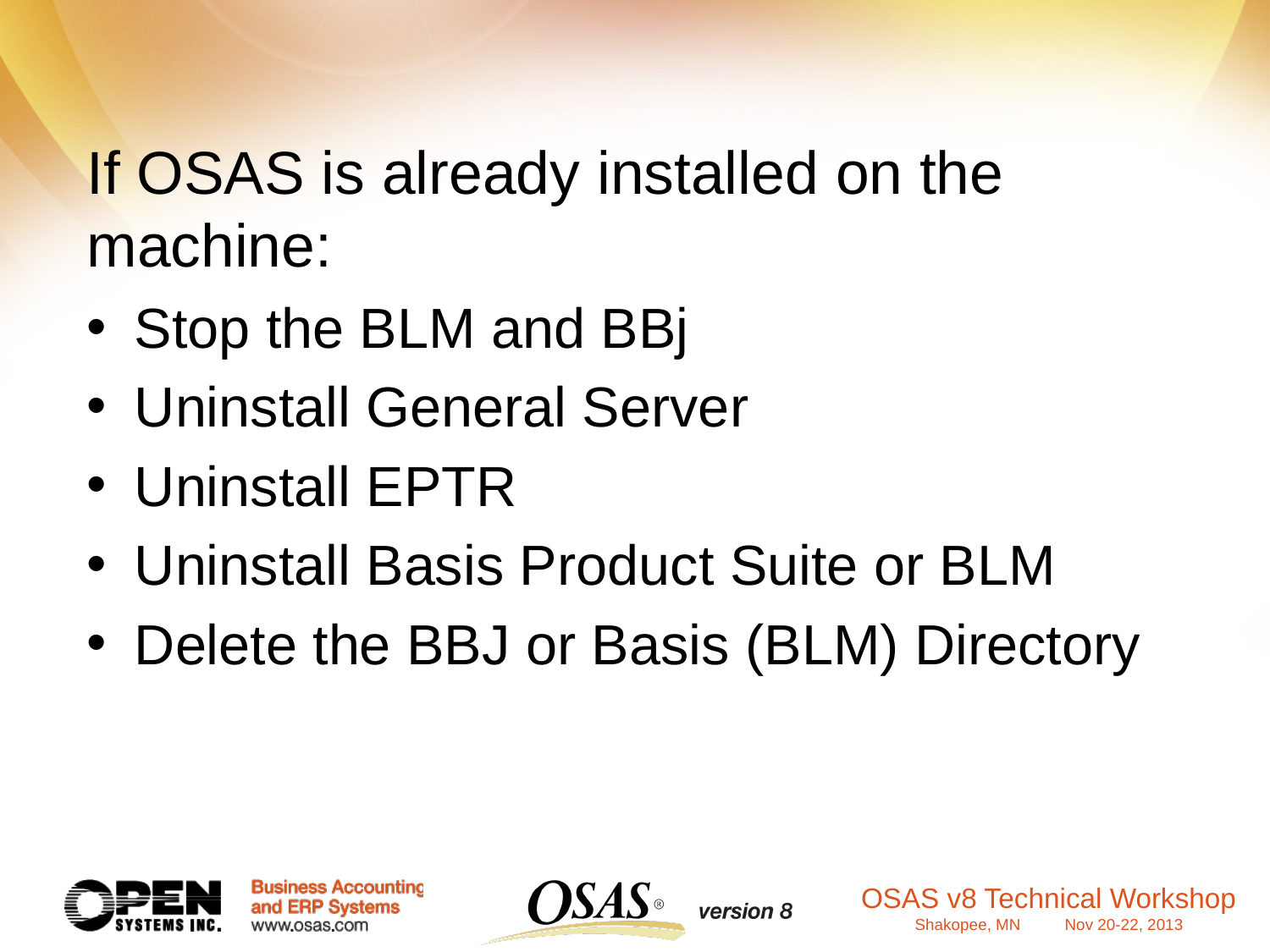

# If OSAS is already installed on the machine:
Stop the BLM and BBj
Uninstall General Server
Uninstall EPTR
Uninstall Basis Product Suite or BLM
Delete the BBJ or Basis (BLM) Directory